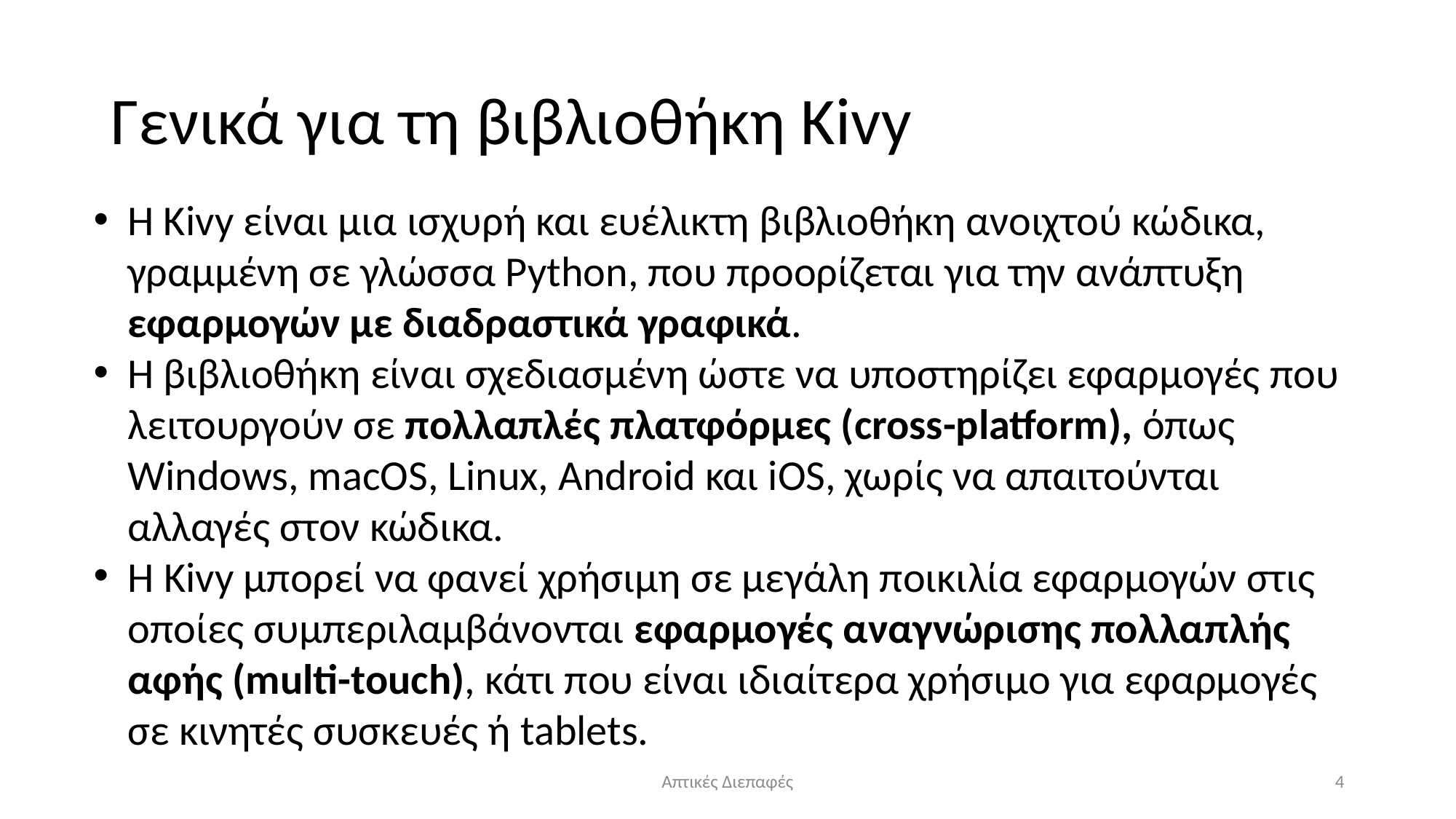

# Γενικά για τη βιβλιοθήκη Kivy
Η Kivy είναι μια ισχυρή και ευέλικτη βιβλιοθήκη ανοιχτού κώδικα, γραμμένη σε γλώσσα Python, που προορίζεται για την ανάπτυξη εφαρμογών με διαδραστικά γραφικά.
Η βιβλιοθήκη είναι σχεδιασμένη ώστε να υποστηρίζει εφαρμογές που λειτουργούν σε πολλαπλές πλατφόρμες (cross-platform), όπως Windows, macOS, Linux, Android και iOS, χωρίς να απαιτούνται αλλαγές στον κώδικα.
Η Kivy μπορεί να φανεί χρήσιμη σε μεγάλη ποικιλία εφαρμογών στις οποίες συμπεριλαμβάνονται εφαρμογές αναγνώρισης πολλαπλής αφής (multi-touch), κάτι που είναι ιδιαίτερα χρήσιμο για εφαρμογές σε κινητές συσκευές ή tablets.
Απτικές Διεπαφές
4